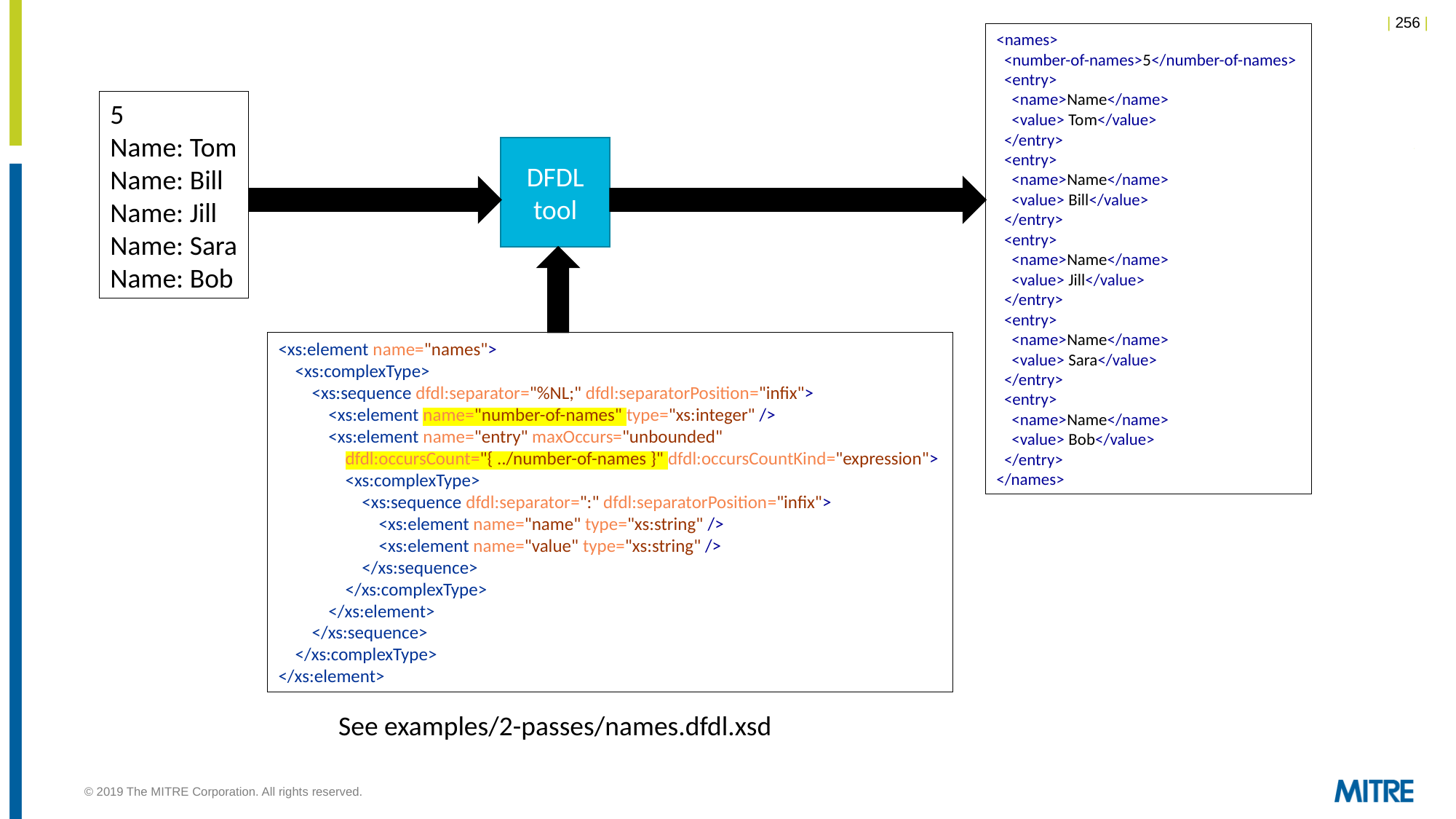

<names>
  <number-of-names>5</number-of-names>
  <entry>
    <name>Name</name>
    <value> Tom</value>
  </entry>
  <entry>
    <name>Name</name>
    <value> Bill</value>
  </entry>
  <entry>
    <name>Name</name>
    <value> Jill</value>
  </entry>
  <entry>
    <name>Name</name>
    <value> Sara</value>
  </entry>
  <entry>
    <name>Name</name>
    <value> Bob</value>
  </entry>
</names>
5
Name: Tom
Name: Bill
Name: Jill
Name: Sara
Name: Bob
DFDL
tool

<xs:element name="names">
    <xs:complexType>
        <xs:sequence dfdl:separator="%NL;" dfdl:separatorPosition="infix">
            <xs:element name="number-of-names" type="xs:integer" />
            <xs:element name="entry" maxOccurs="unbounded"
                dfdl:occursCount="{ ../number-of-names }" dfdl:occursCountKind="expression">
                <xs:complexType>
                    <xs:sequence dfdl:separator=":" dfdl:separatorPosition="infix">
                        <xs:element name="name" type="xs:string" />
                        <xs:element name="value" type="xs:string" />
                    </xs:sequence>
                </xs:complexType>
            </xs:element>
        </xs:sequence>
    </xs:complexType>
</xs:element>
See examples/2-passes/names.dfdl.xsd
© 2019 The MITRE Corporation. All rights reserved.